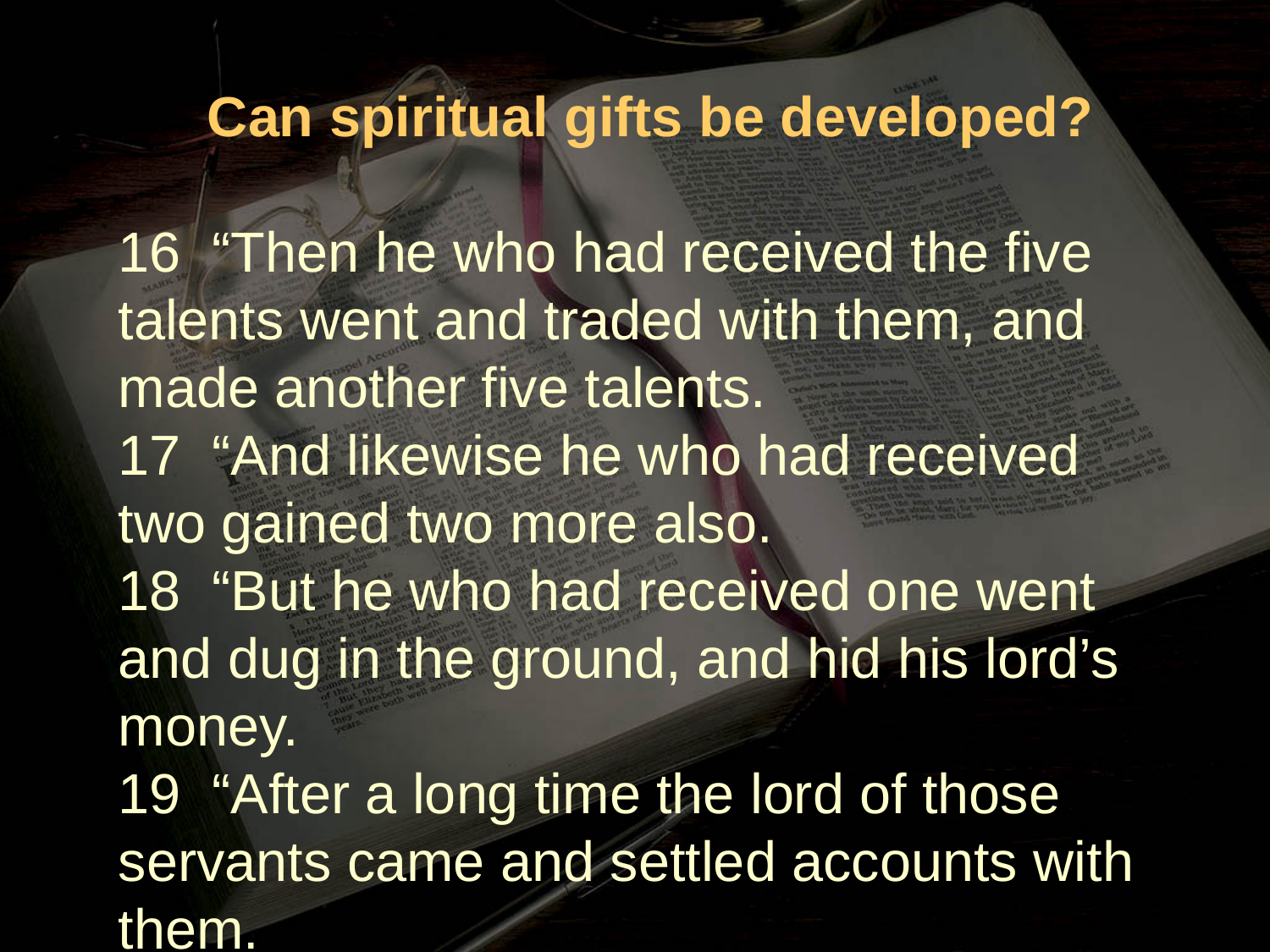

Can spiritual gifts be developed?

16  “Then he who had received the five talents went and traded with them, and made another five talents.
17  “And likewise he who had received two gained two more also.
18  “But he who had received one went and dug in the ground, and hid his lord’s money.
19  “After a long time the lord of those servants came and settled accounts with them.